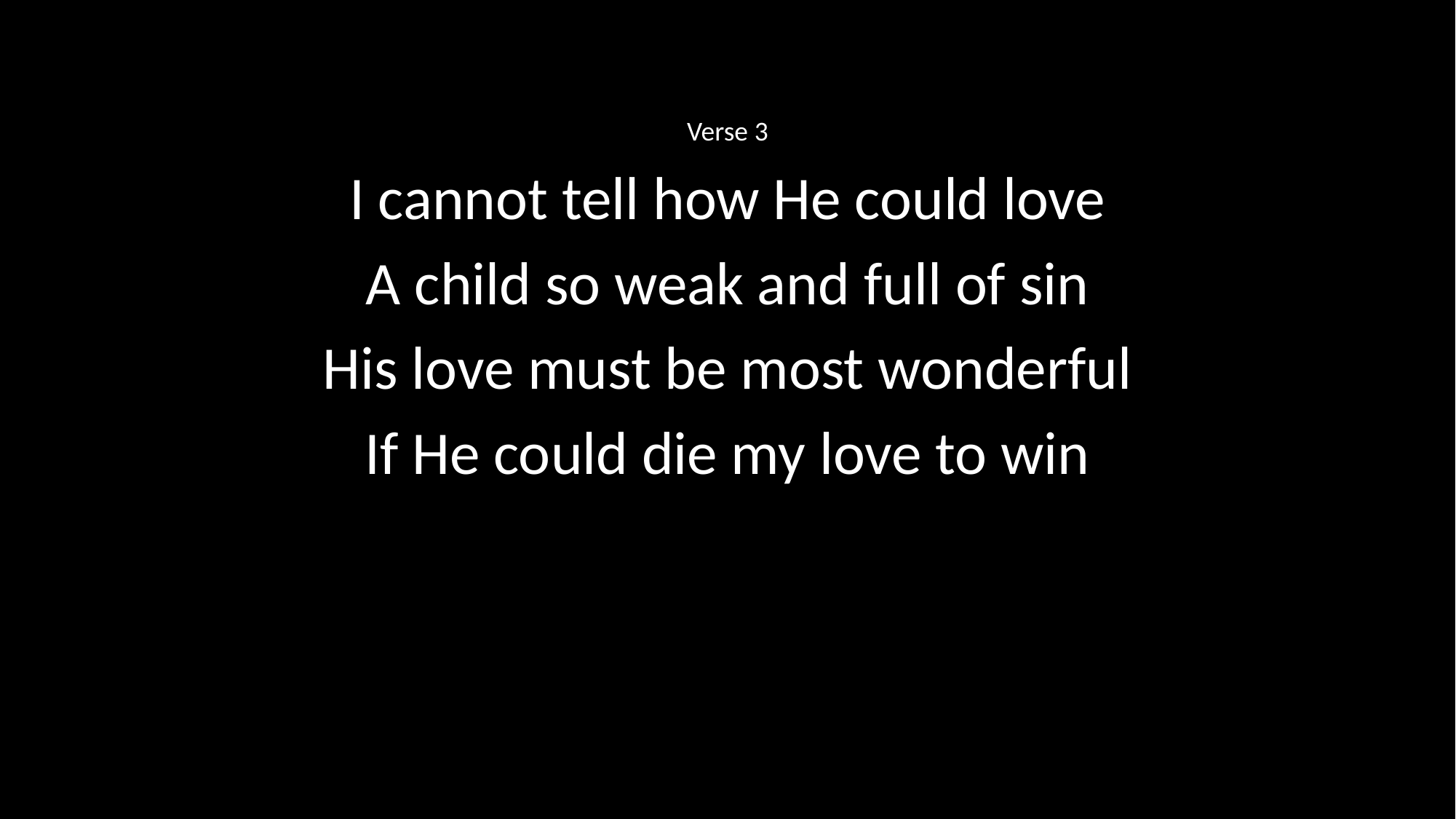

Verse 3
I cannot tell how He could love
A child so weak and full of sin
His love must be most wonderful
If He could die my love to win